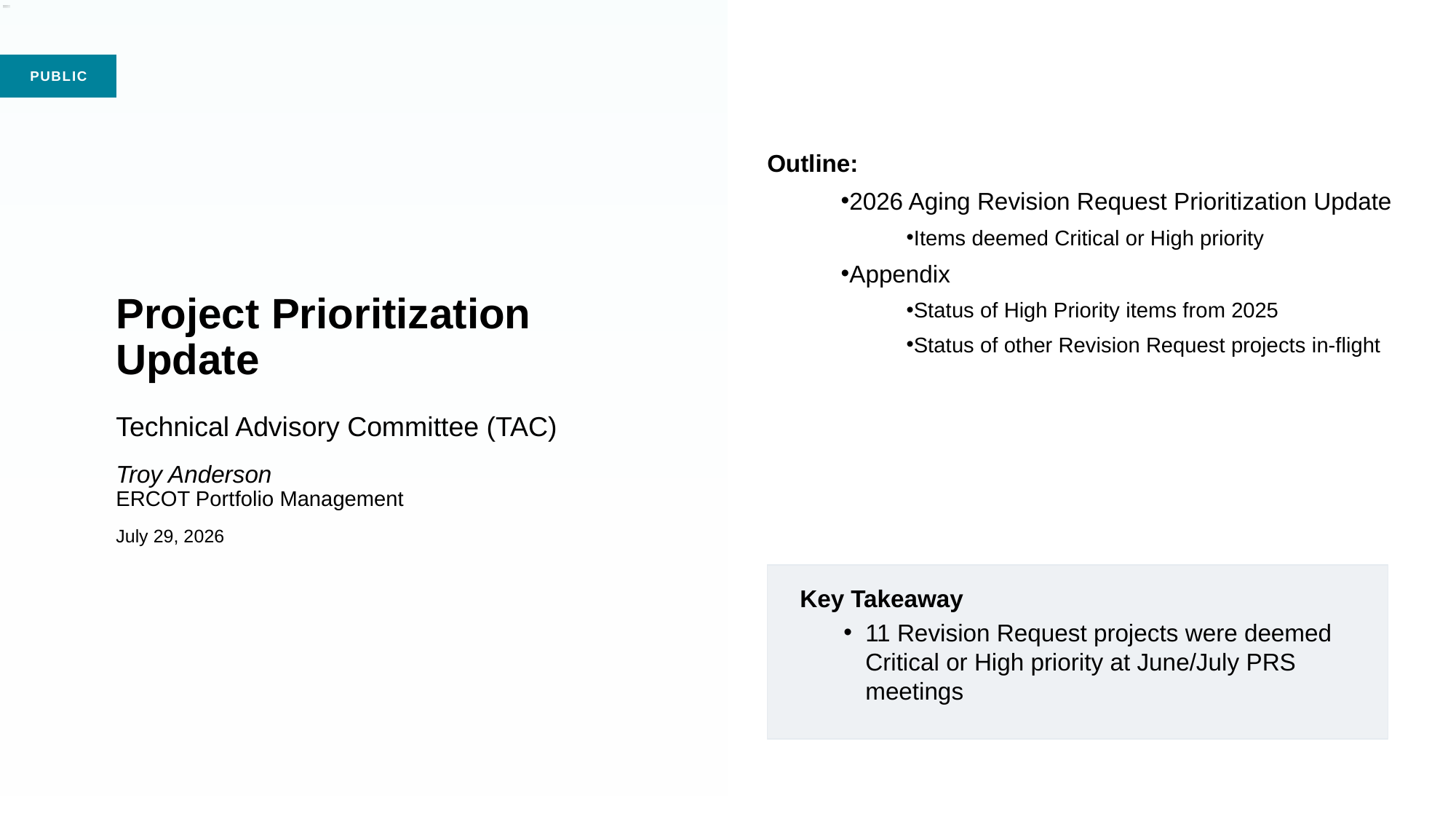

Outline:
2026 Aging Revision Request Prioritization Update
Items deemed Critical or High priority
Appendix
Status of High Priority items from 2025
Status of other Revision Request projects in-flight
# Project Prioritization Update
Technical Advisory Committee (TAC)

Troy Anderson
ERCOT Portfolio Management

July 29, 2026
Key Takeaway
11 Revision Request projects were deemed Critical or High priority at June/July PRS meetings